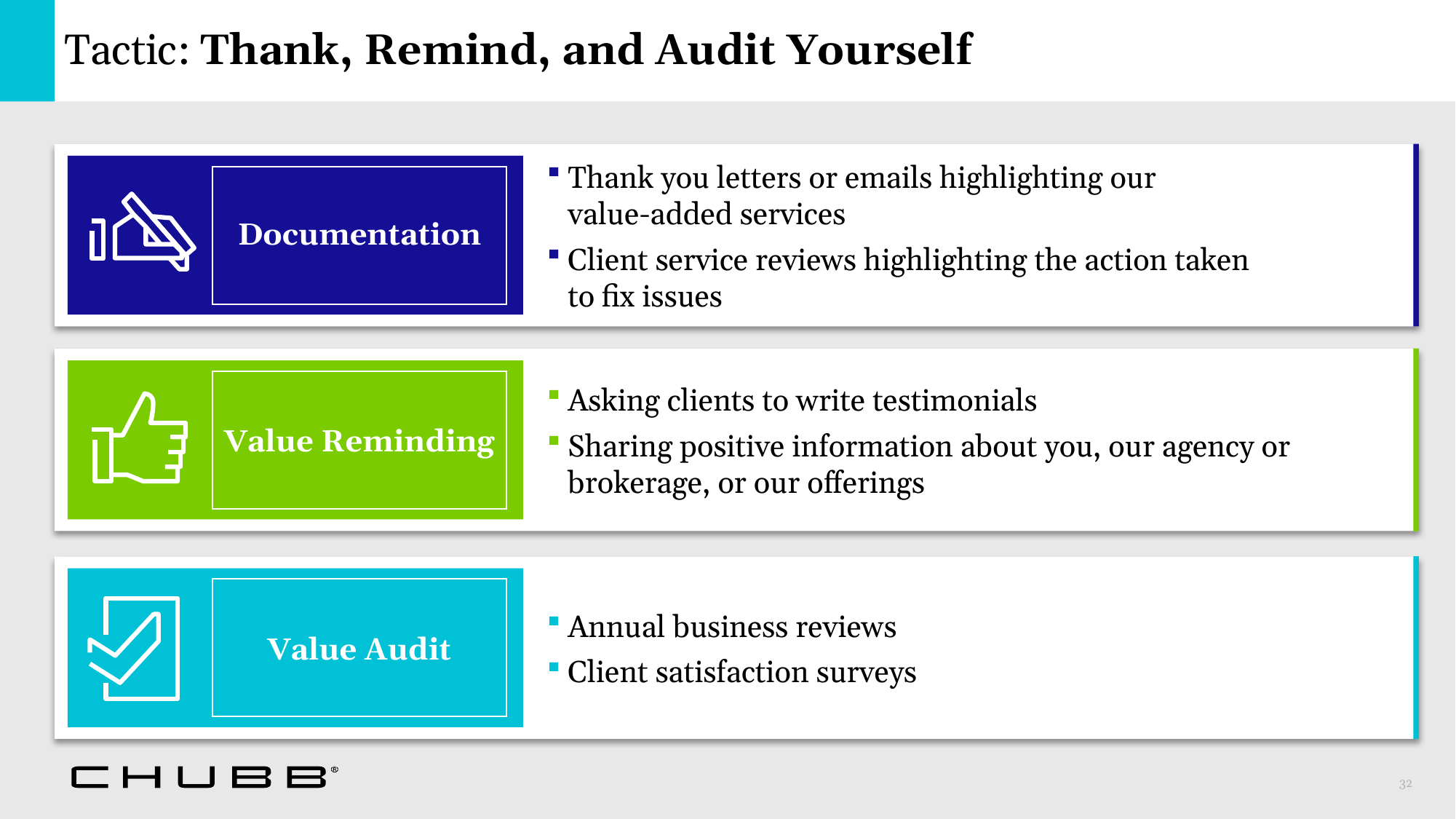

# Tactic: Thank, Remind, and Audit Yourself

Thank you letters or emails highlighting our
value-added services
Client service reviews highlighting the action taken
to fix issues

Documentation

Value Reminding
Asking clients to write testimonials
Sharing positive information about you, our agency or brokerage, or our offerings

Value Audit

Annual business reviews
Client satisfaction surveys
32